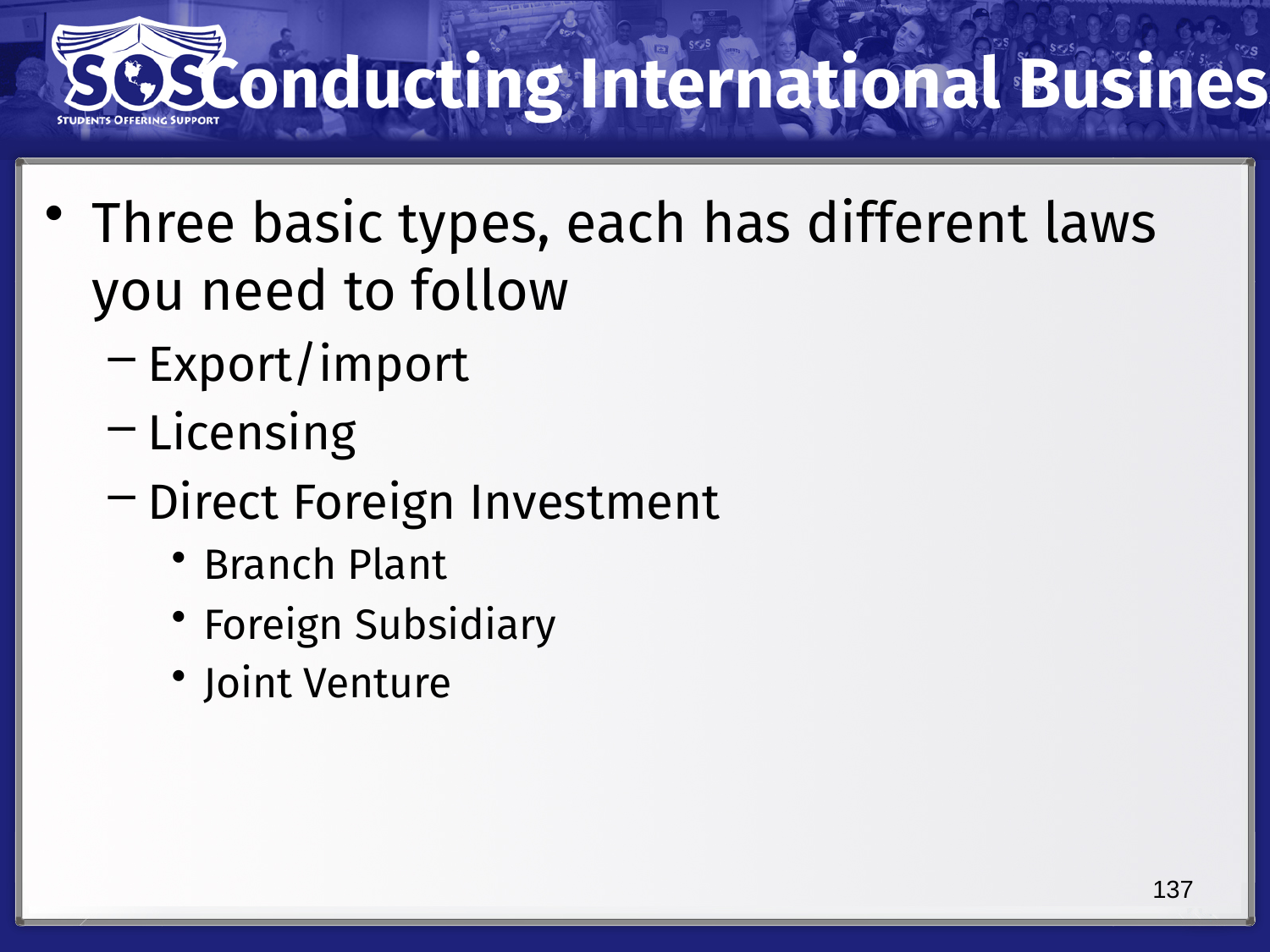

# Conducting International Business
Three basic types, each has different laws you need to follow
Export/import
Licensing
Direct Foreign Investment
Branch Plant
Foreign Subsidiary
Joint Venture
137